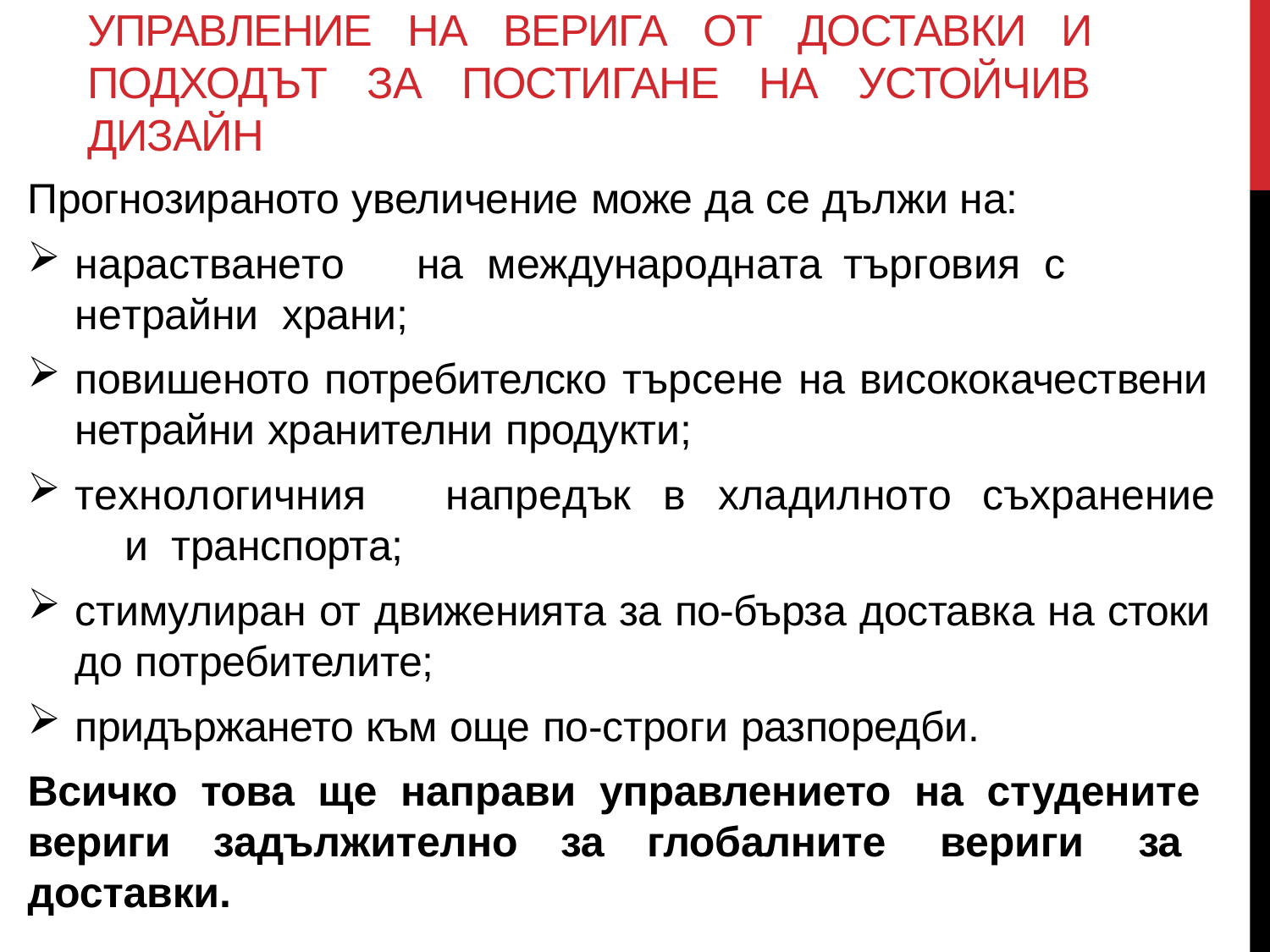

# УПРАВЛЕНИЕ НА ВЕРИГА ОТ ДОСТАВКИ И  ПОДХОДЪТ ЗА ПОСТИГАНЕ НА УСТОЙЧИВ  ДИЗАЙН
Прогнозираното увеличение може да се дължи на:
нарастването	на	международната	търговия	с	нетрайни  храни;
повишеното потребителско търсене на висококачествени  нетрайни хранителни продукти;
технологичния	напредък	в	хладилното	съхранение	и  транспорта;
стимулиран от движенията за по-бърза доставка на стоки
до потребителите;
придържането към още по-строги разпоредби.
Всичко това ще направи управлението на студените  вериги задължително за глобалните вериги за  доставки.